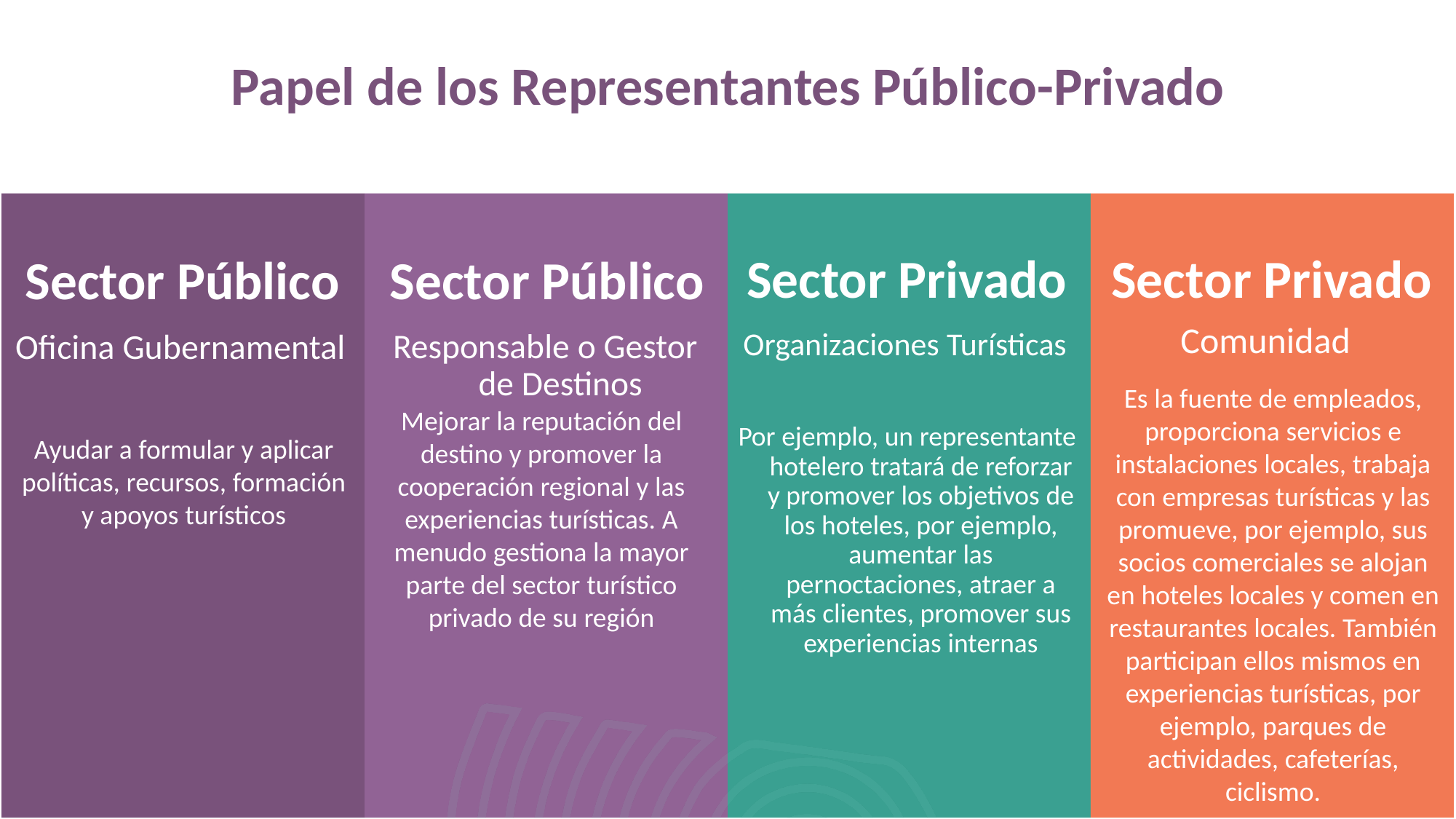

Papel de los Representantes Público-Privado
Sector Privado
Sector Privado
Sector Público
Sector Público
Comunidad
Organizaciones Turísticas
Responsable o Gestor de Destinos
Oficina Gubernamental
Es la fuente de empleados, proporciona servicios e instalaciones locales, trabaja con empresas turísticas y las promueve, por ejemplo, sus socios comerciales se alojan en hoteles locales y comen en restaurantes locales. También participan ellos mismos en experiencias turísticas, por ejemplo, parques de actividades, cafeterías, ciclismo.
Mejorar la reputación del destino y promover la cooperación regional y las experiencias turísticas. A menudo gestiona la mayor parte del sector turístico privado de su región
Por ejemplo, un representante hotelero tratará de reforzar y promover los objetivos de los hoteles, por ejemplo, aumentar las pernoctaciones, atraer a más clientes, promover sus experiencias internas
Ayudar a formular y aplicar políticas, recursos, formación y apoyos turísticos